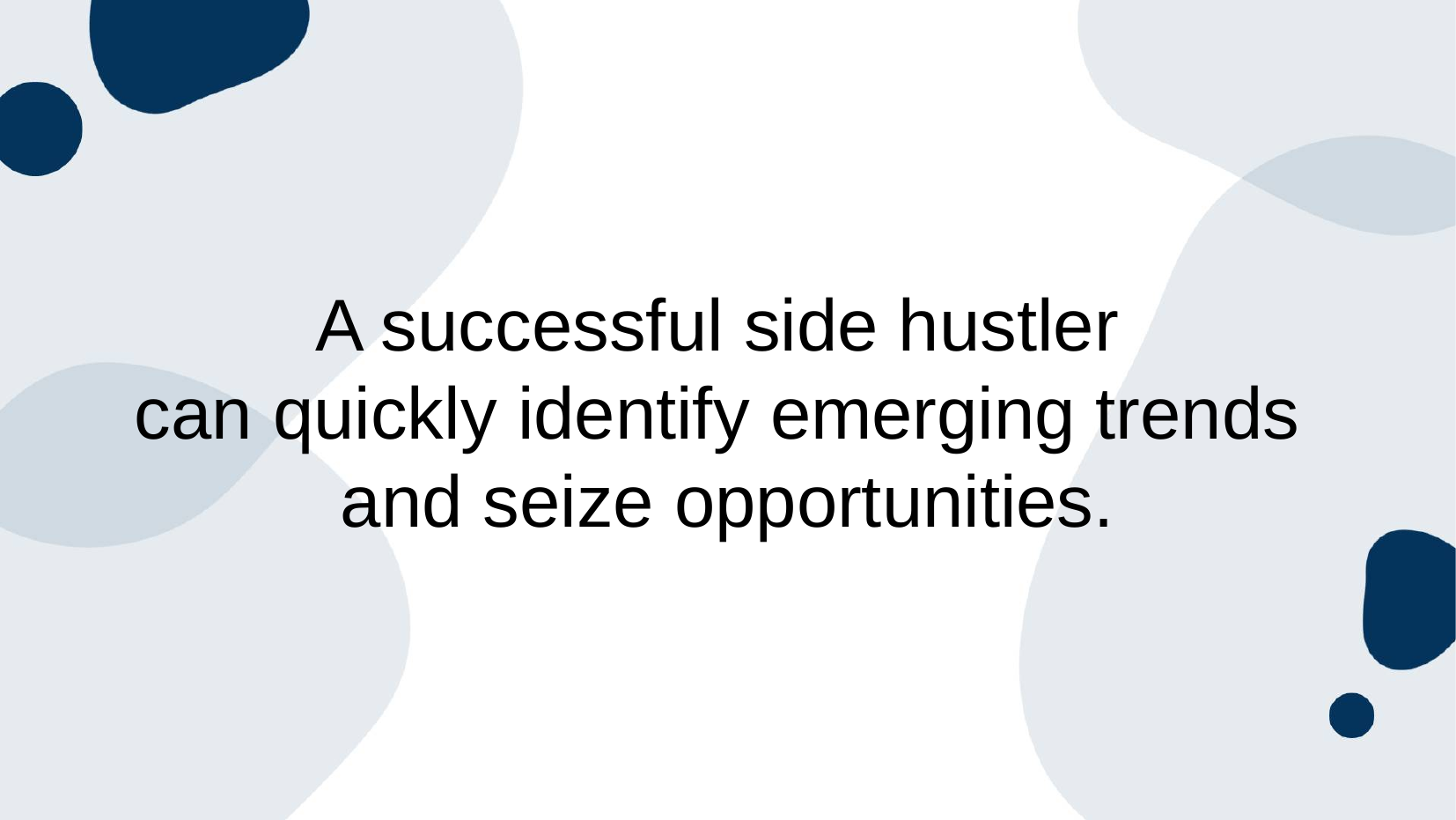

# A successful side hustler
can quickly identify emerging trends
and seize opportunities.